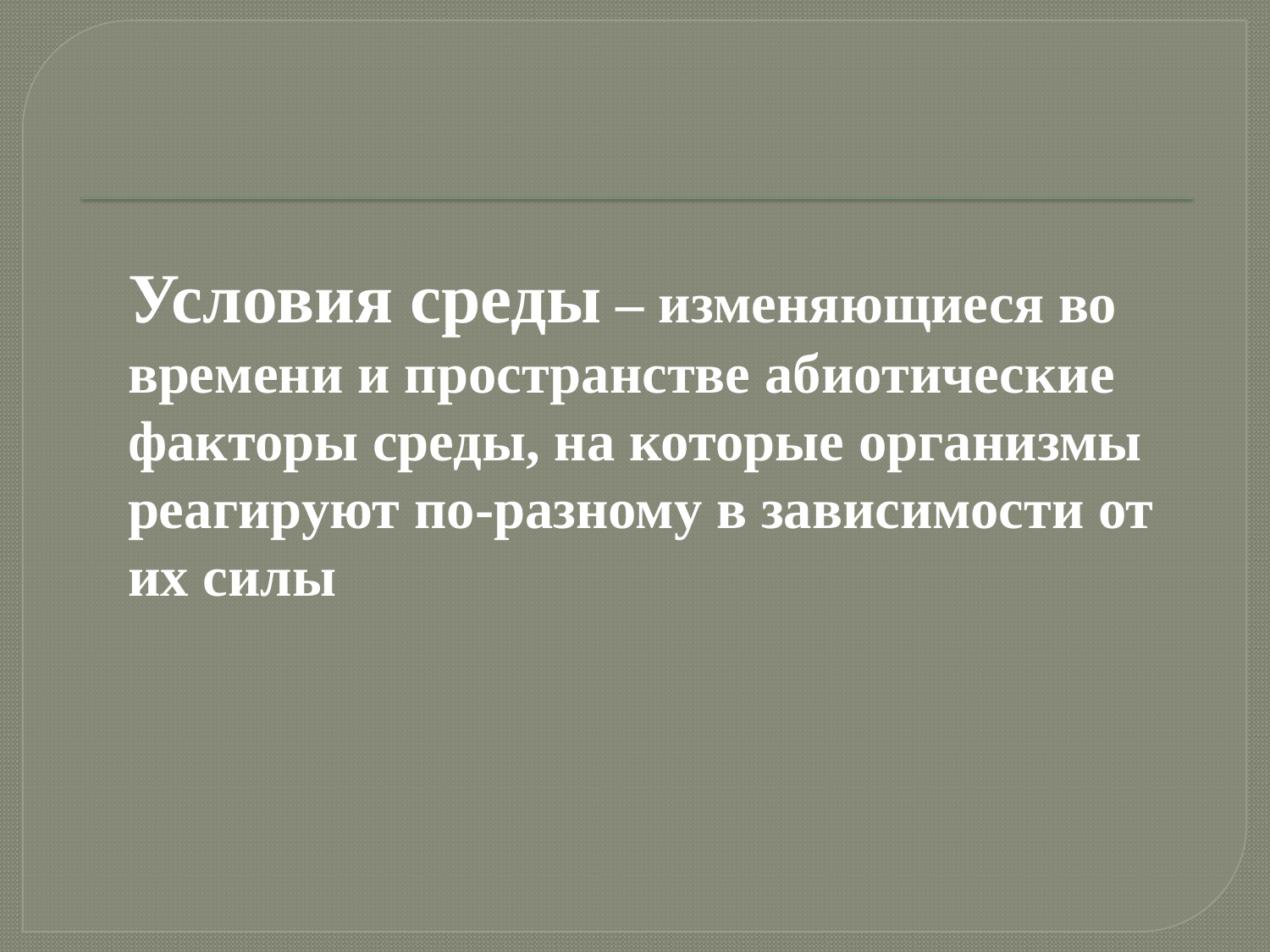

Условия среды – изменяющиеся во времени и пространстве абиотические факторы среды, на которые организмы реагируют по-разному в зависимости от их силы